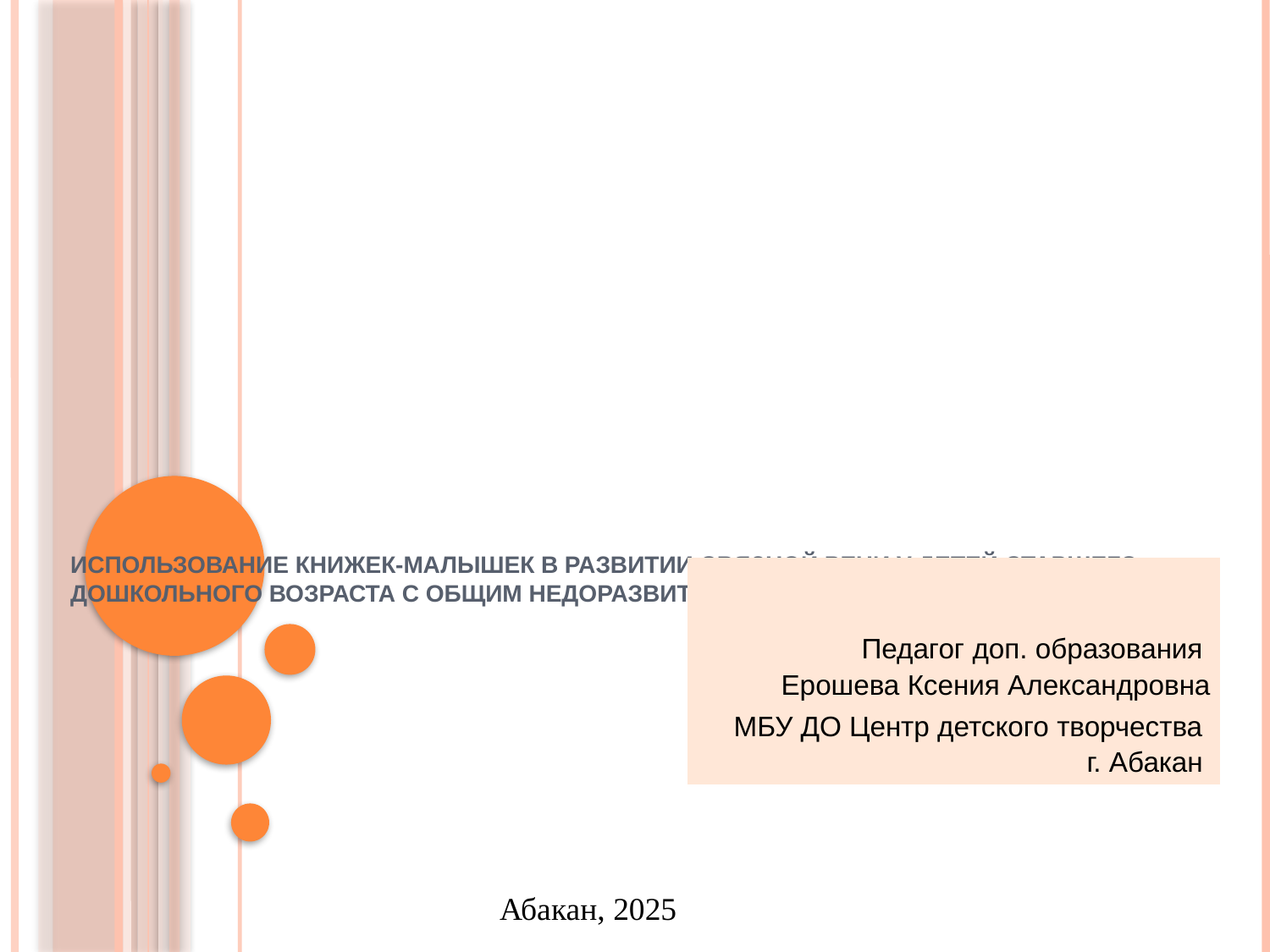

# Использование книжек-малышек в развитии связной речи у детей старшего дошкольного возраста с общим недоразвитием речи III уровня
|  |  |  |
| --- | --- | --- |
|  |  | Педагог доп. образования Ерошева Ксения Александровна |
|  |  | МБУ ДО Центр детского творчества г. Абакан |
Абакан, 2025